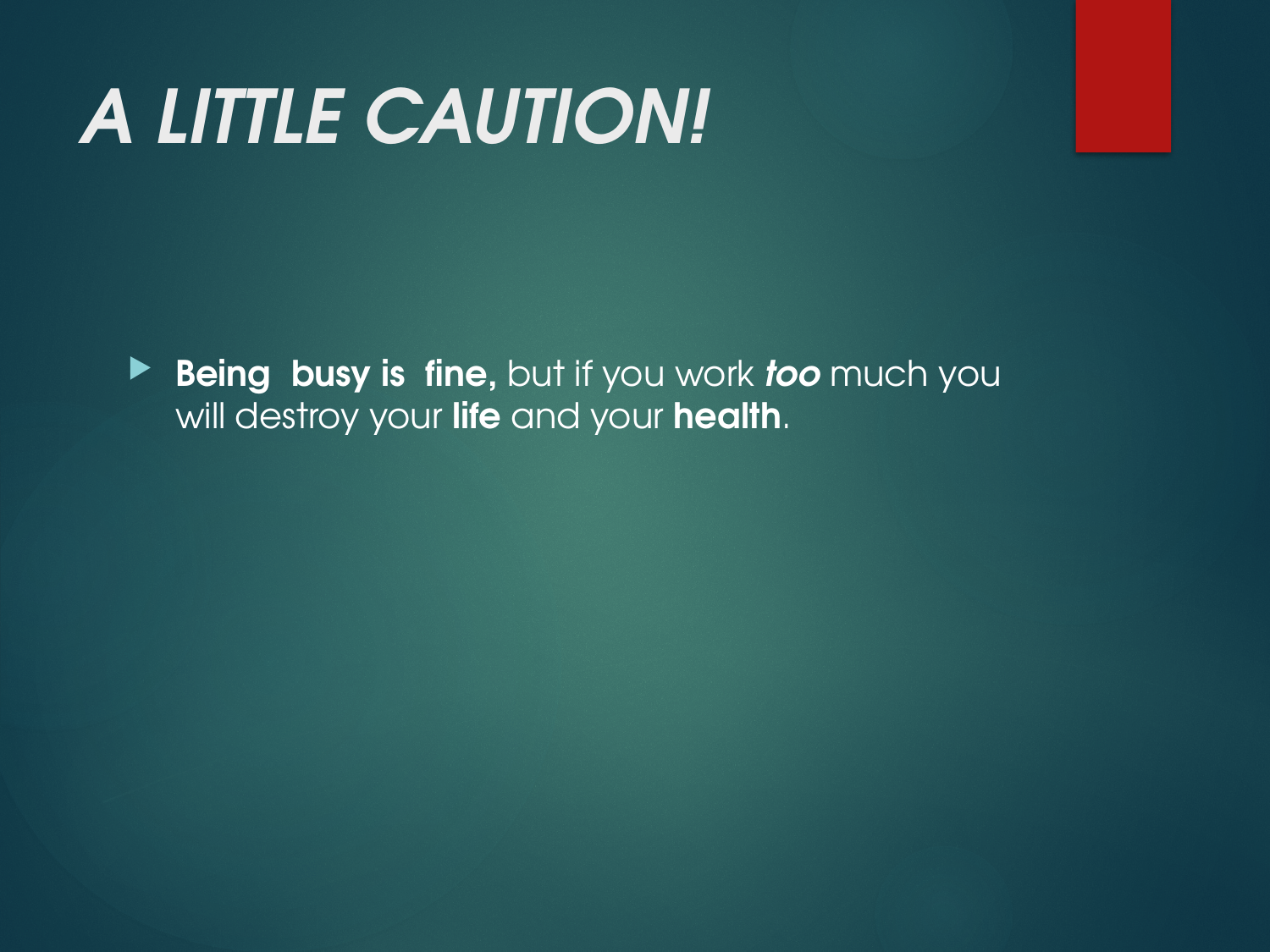

# A LITTLE CAUTION!

Being  busy is  fine, but if you work too much you will destroy your life and your health.